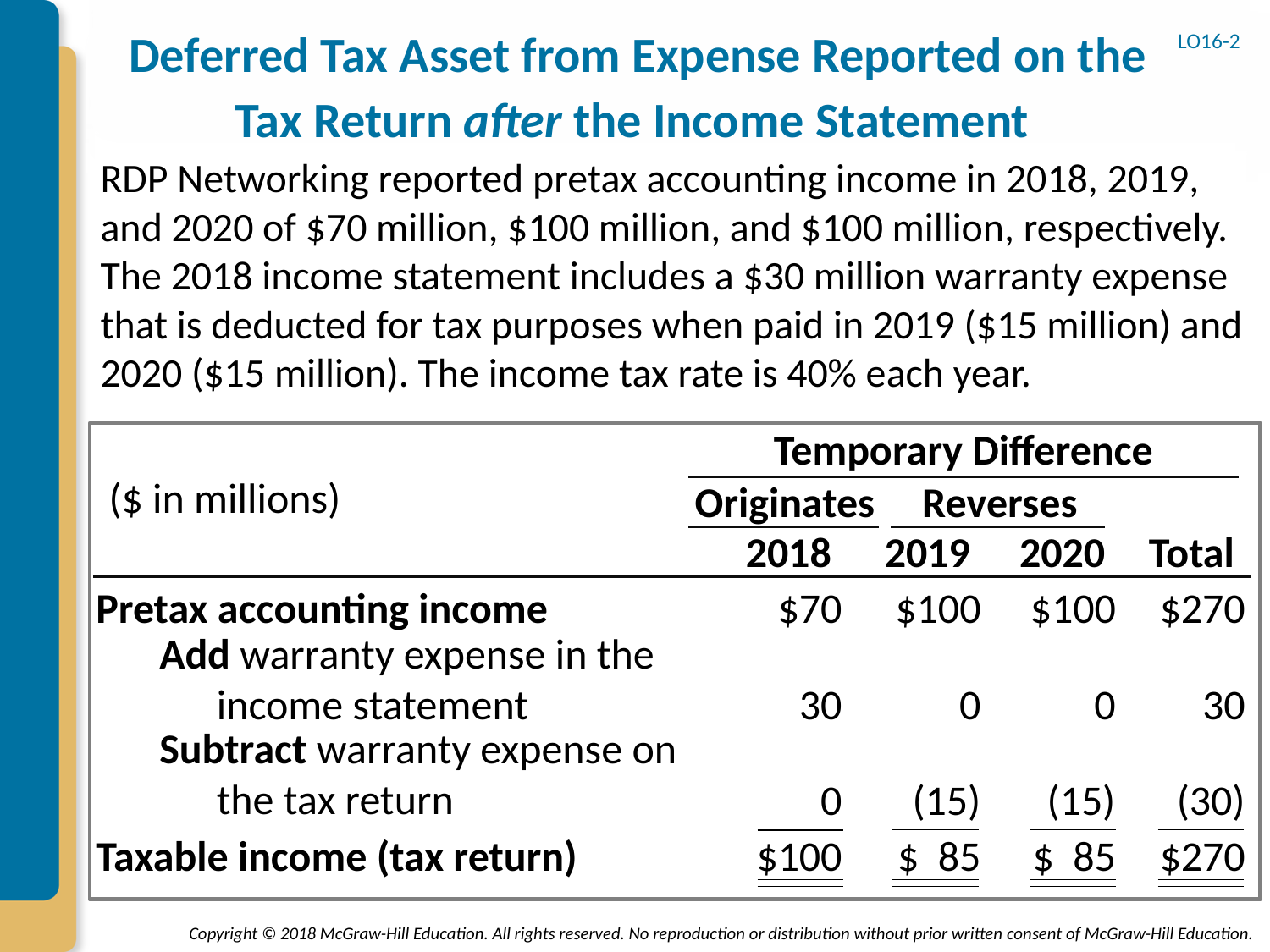

# Deferred Tax Asset from Expense Reported on the Tax Return after the Income Statement
LO16-2
RDP Networking reported pretax accounting income in 2018, 2019, and 2020 of $70 million, $100 million, and $100 million, respectively. The 2018 income statement includes a $30 million warranty expense that is deducted for tax purposes when paid in 2019 ($15 million) and 2020 ($15 million). The income tax rate is 40% each year.
Temporary Difference

($ in millions)
Originates
Reverses
2018
2019
2020
Total
Pretax accounting income
$70
$100
$100
$270
Add warranty expense in the
      income statement
30
0
0
30
Subtract warranty expense on
      the tax return
0
(15)
(15)
(30)
Taxable income (tax return)
$100
$  85
$  85
$270